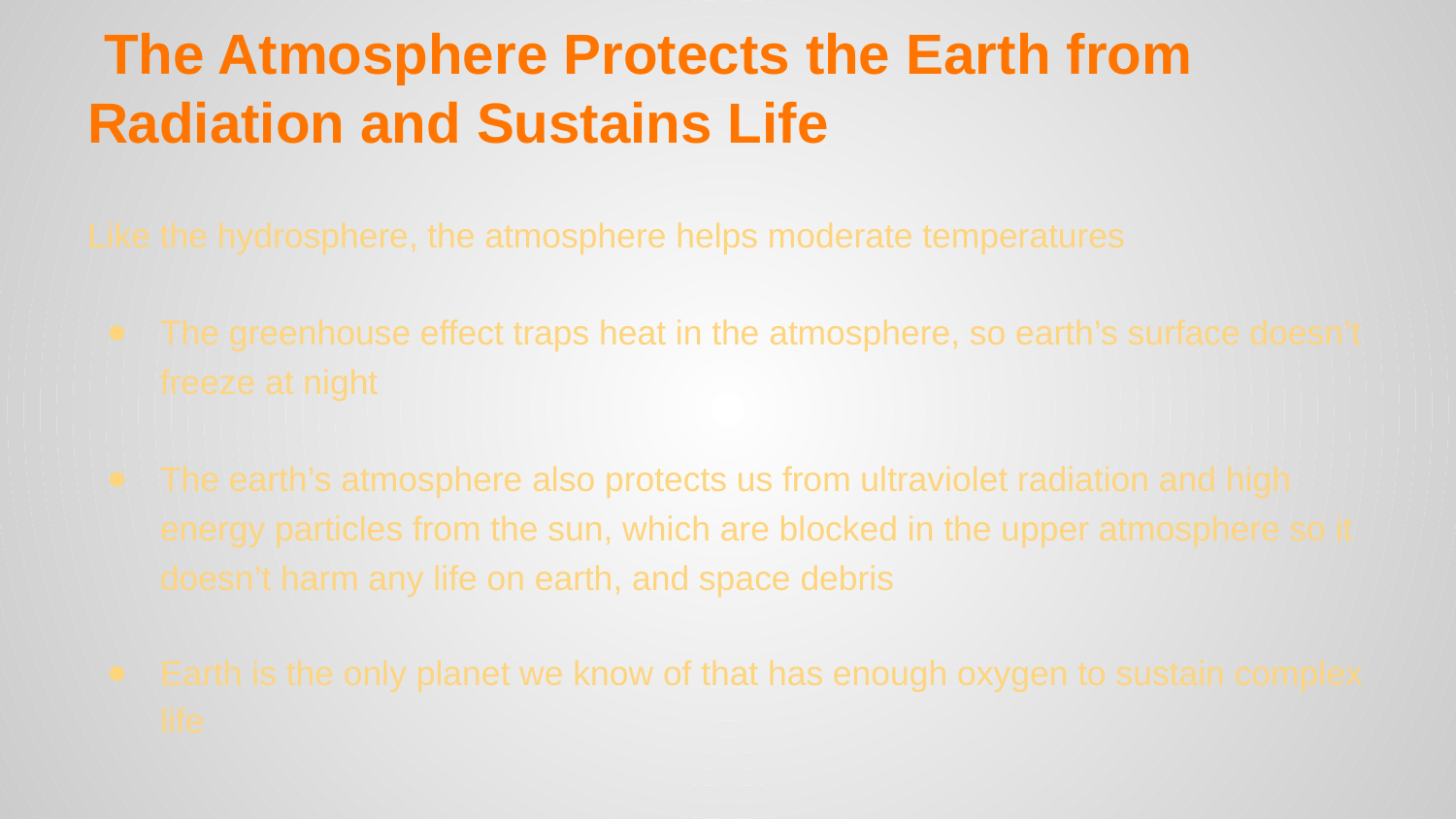

# The Atmosphere Protects the Earth from Radiation and Sustains Life
Like the hydrosphere, the atmosphere helps moderate temperatures

The greenhouse effect traps heat in the atmosphere, so earth’s surface doesn’t freeze at night

The earth’s atmosphere also protects us from ultraviolet radiation and high energy particles from the sun, which are blocked in the upper atmosphere so it doesn’t harm any life on earth, and space debris

Earth is the only planet we know of that has enough oxygen to sustain complex life